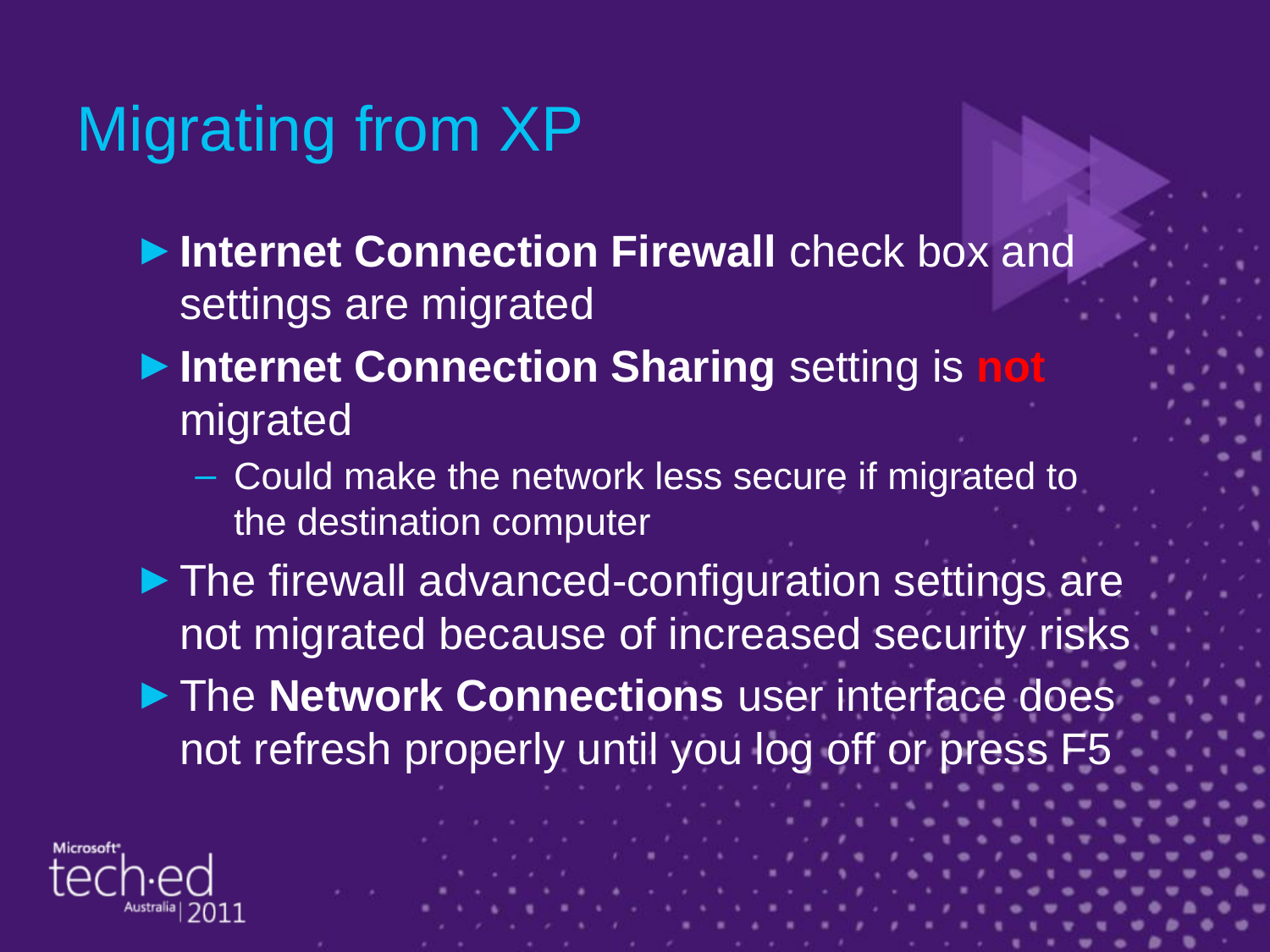

# Migrating from XP
Internet Connection Firewall check box and settings are migrated
Internet Connection Sharing setting is not migrated
Could make the network less secure if migrated to the destination computer
The firewall advanced-configuration settings are not migrated because of increased security risks
The Network Connections user interface does not refresh properly until you log off or press F5